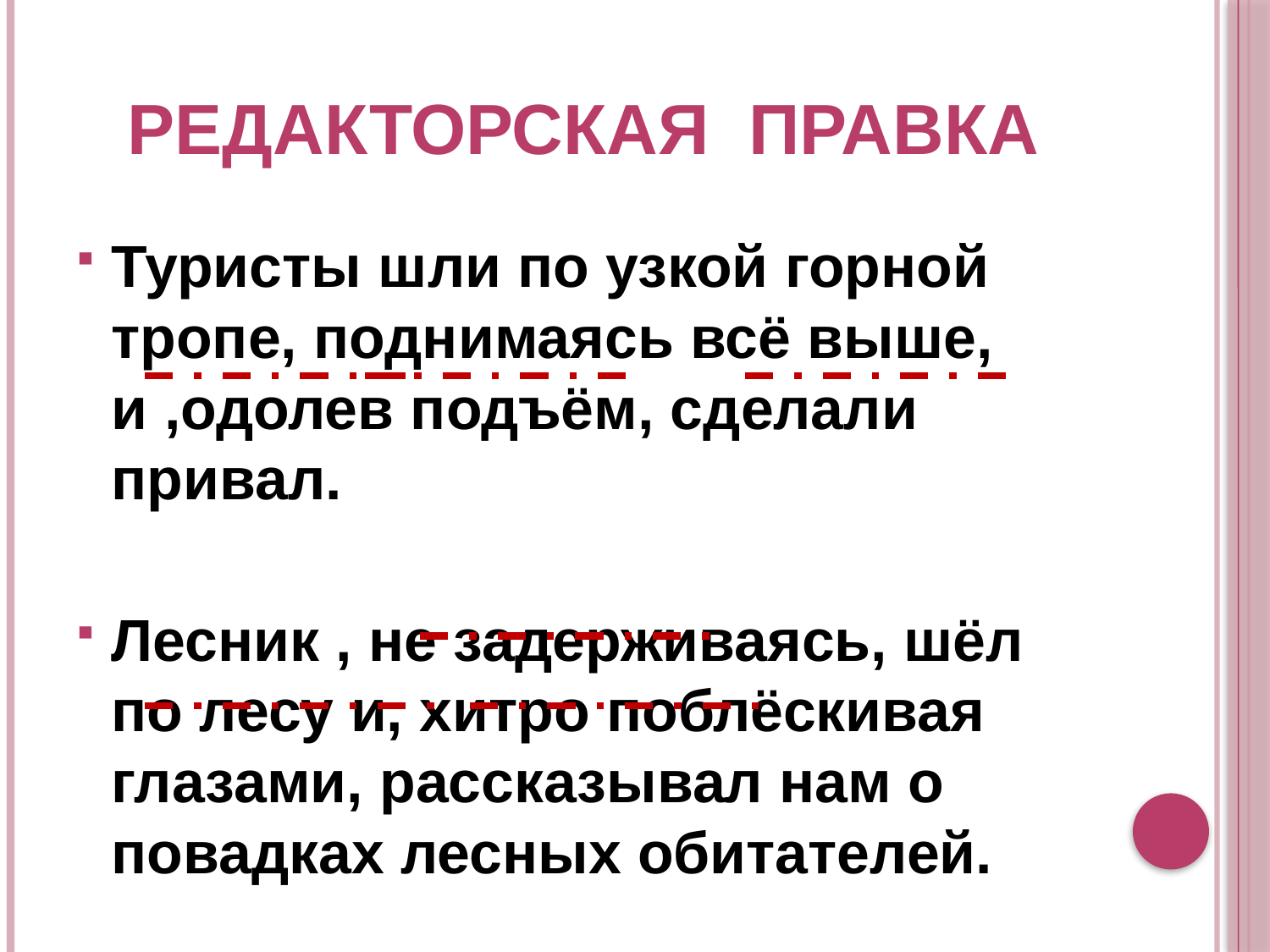

# Редакторская  правка
Туристы шли по узкой горной тропе, поднимаясь всё выше, и ,одолев подъём, сделали привал.

Лесник , не задерживаясь, шёл по лесу и, хитро поблёскивая глазами, рассказывал нам о повадках лесных обитателей.